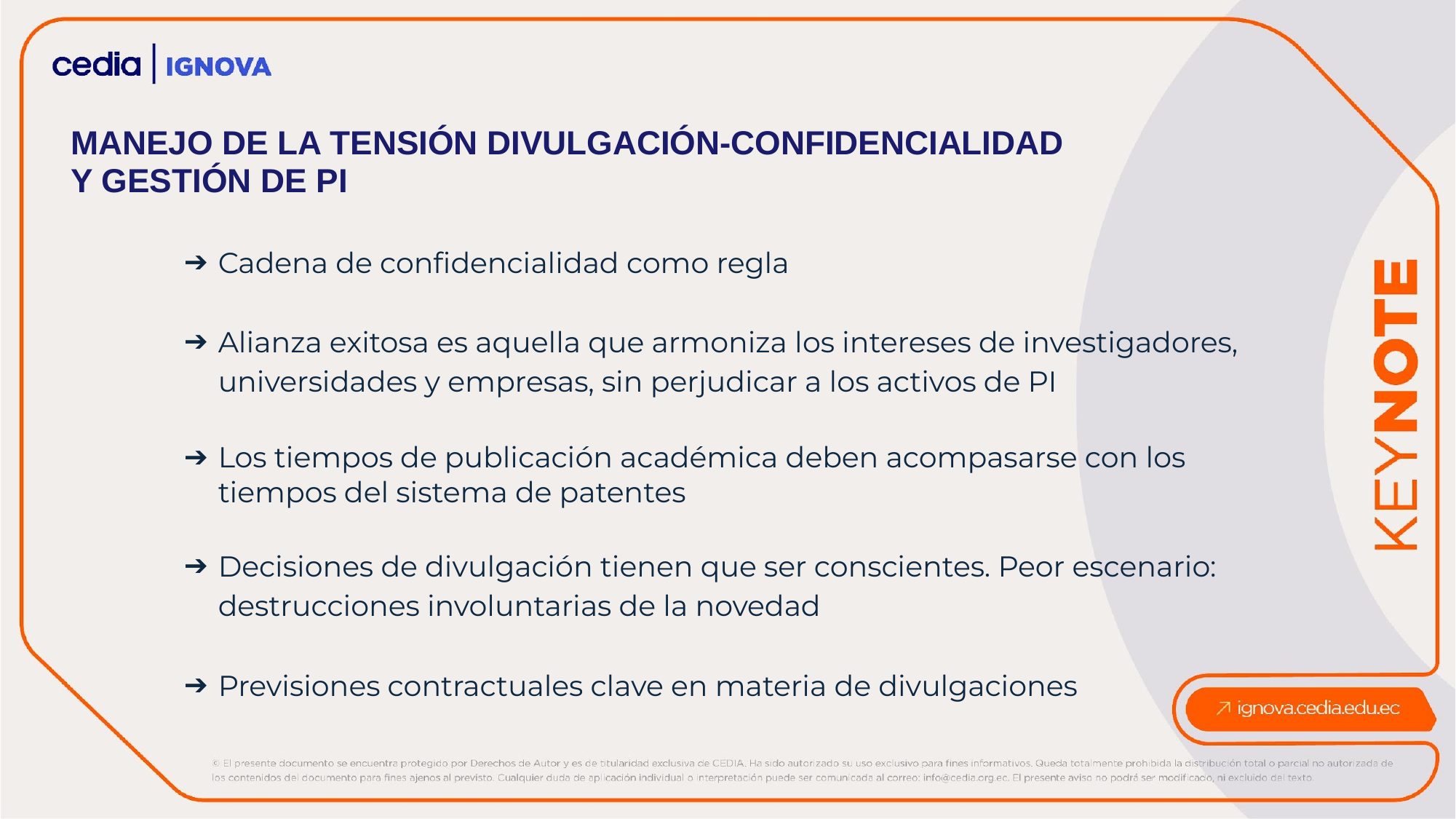

MANEJO DE LA TENSIÓN DIVULGACIÓN-CONFIDENCIALIDAD
Y GESTIÓN DE PI

Cadena de confidencialidad como regla

Alianza exitosa es aquella que armoniza los intereses de investigadores, universidades y empresas, sin perjudicar a los activos de PI
Los tiempos de publicación académica deben acompasarse con los tiempos del sistema de patentes
Decisiones de divulgación tienen que ser conscientes. Peor escenario: destrucciones involuntarias de la novedad
Previsiones contractuales clave en materia de divulgaciones